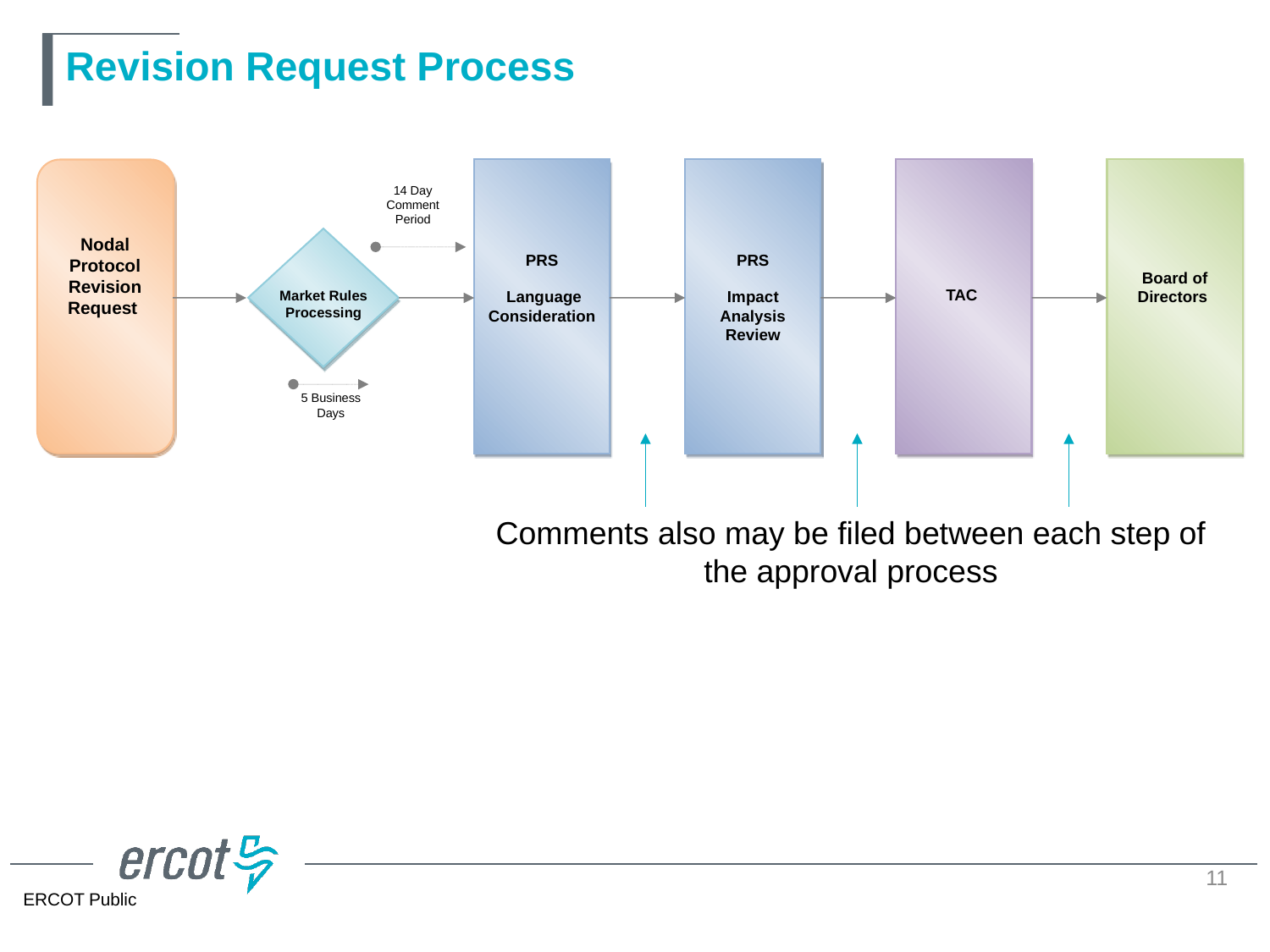

# Revision Request Process

14 Day Comment Period
Nodal Protocol Revision Request

PRS

 Language Consideration
PRS

Impact Analysis Review

Board of Directors
Market Rules Processing
TAC

5 Business Days

Comments also may be filed between each step of the approval process
11